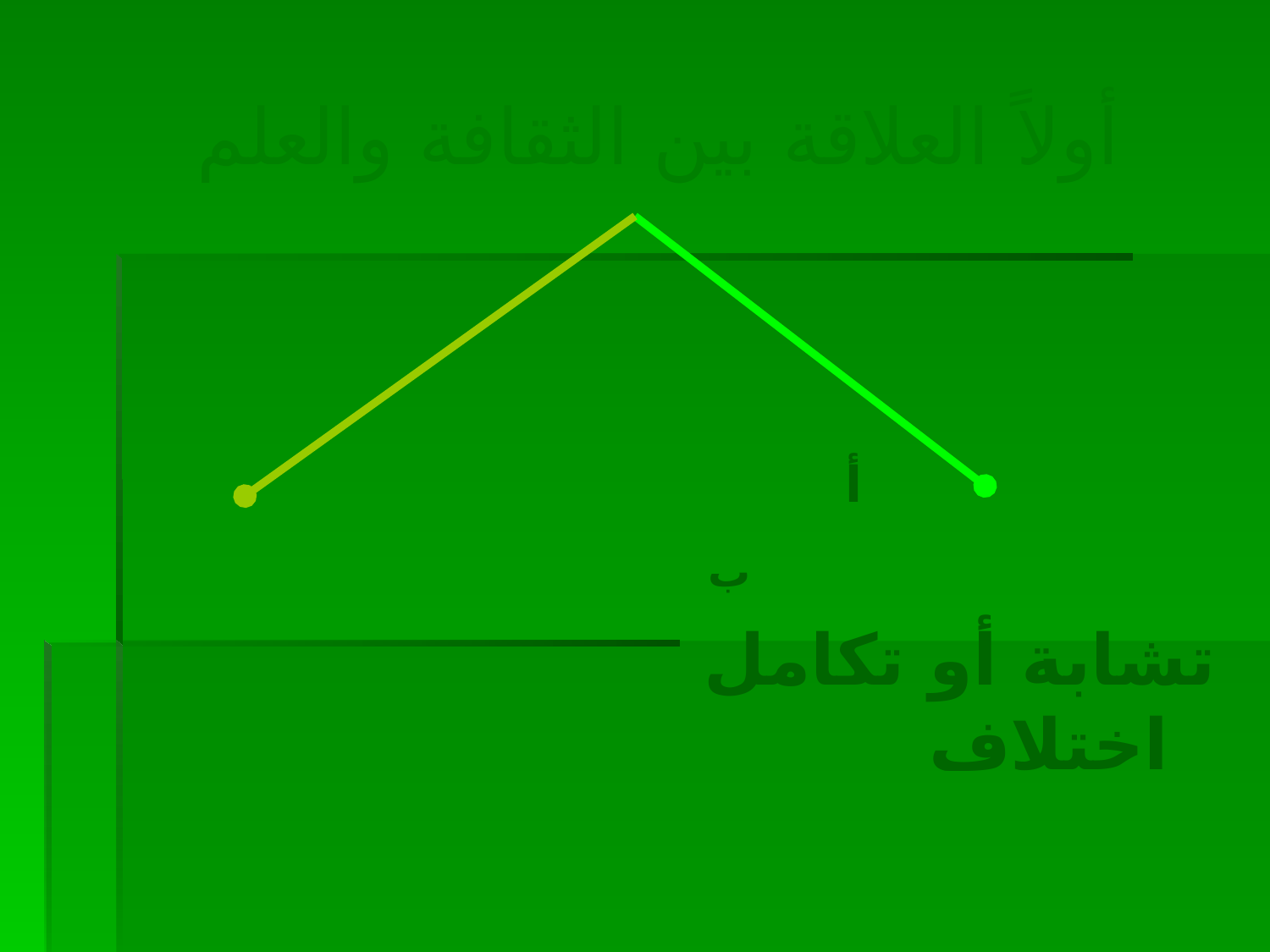

# أولاً العلاقة بين الثقافة والعلم

               أ                                               ب
تشابة أو تكامل					اختلاف